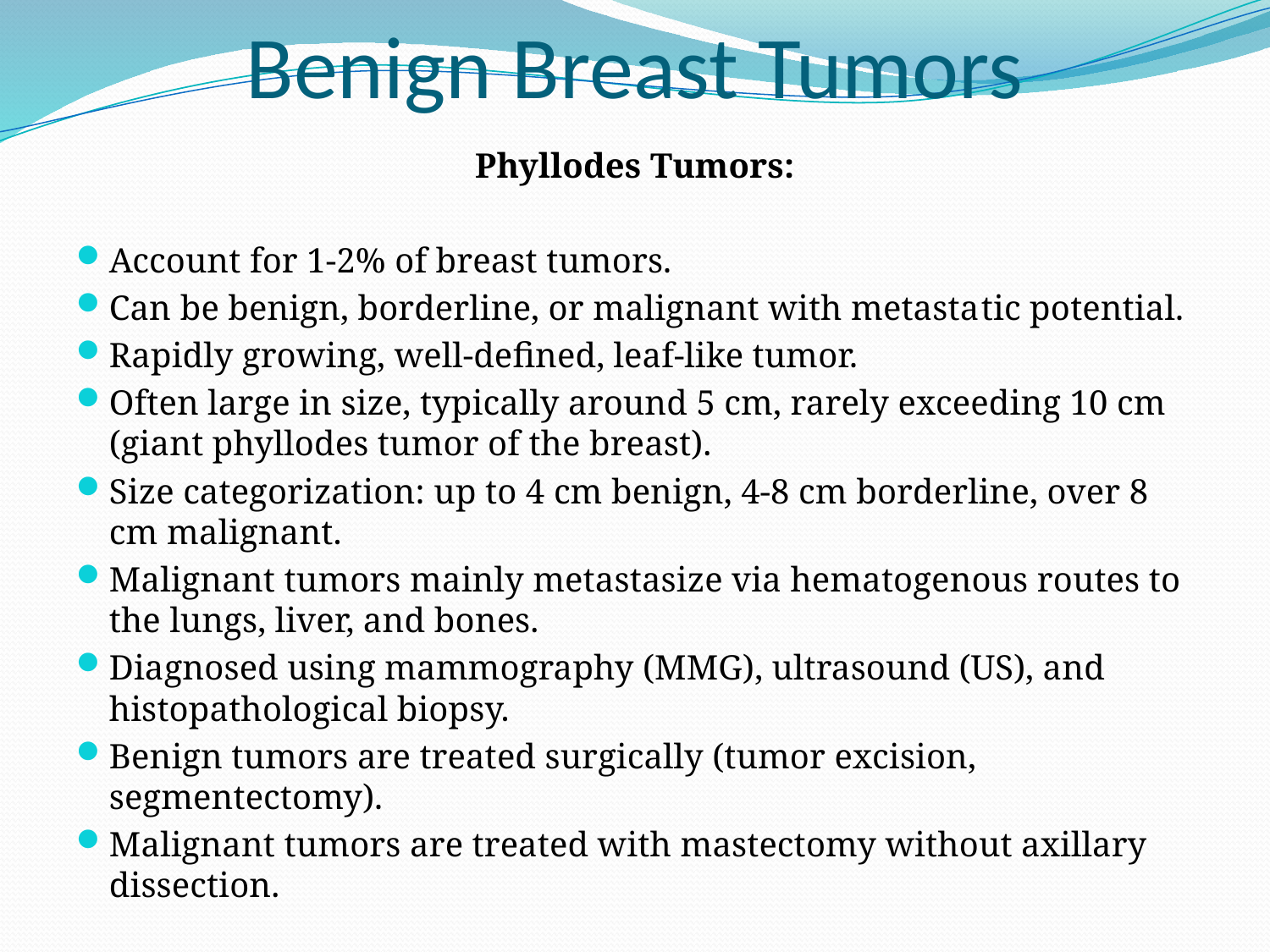

# Benign Breast Tumors
Phyllodes Tumors:

Account for 1-2% of breast tumors.
Can be benign, borderline, or malignant with metastatic potential.
Rapidly growing, well-defined, leaf-like tumor.
Often large in size, typically around 5 cm, rarely exceeding 10 cm (giant phyllodes tumor of the breast).
Size categorization: up to 4 cm benign, 4-8 cm borderline, over 8 cm malignant.
Malignant tumors mainly metastasize via hematogenous routes to the lungs, liver, and bones.
Diagnosed using mammography (MMG), ultrasound (US), and histopathological biopsy.
Benign tumors are treated surgically (tumor excision, segmentectomy).
Malignant tumors are treated with mastectomy without axillary dissection.